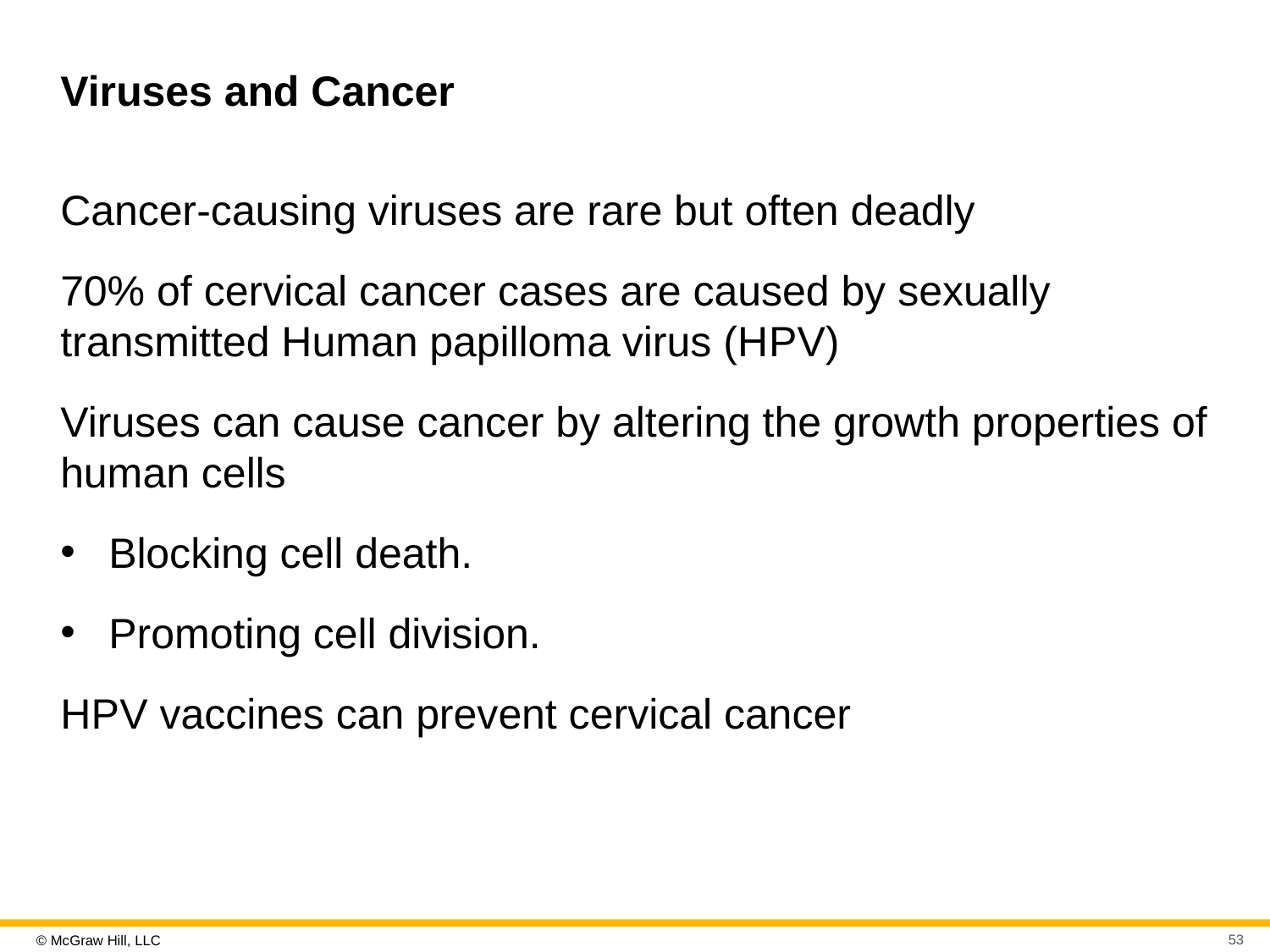

# Viruses and Cancer
Cancer-causing viruses are rare but often deadly
70% of cervical cancer cases are caused by sexually transmitted Human papilloma virus (H P V)
Viruses can cause cancer by altering the growth properties of human cells
Blocking cell death.
Promoting cell division.
H P V vaccines can prevent cervical cancer
53